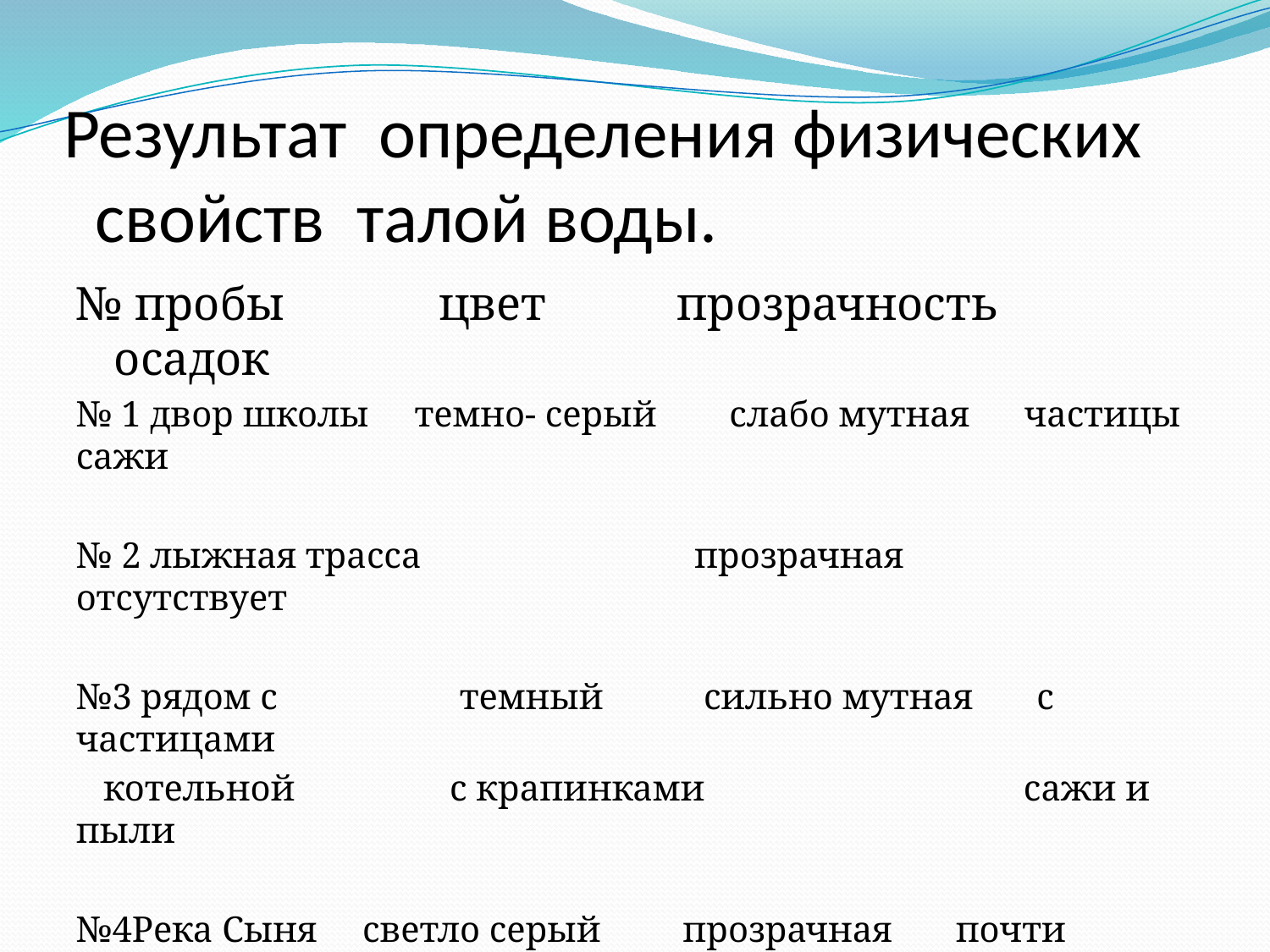

# Результат  определения физических       свойств  талой воды.
№ пробы             цвет           прозрачность      осадок
№ 1 двор школы     темно- серый        слабо мутная      частицы сажи

№ 2 лыжная трасса                              прозрачная                   отсутствует

№3 рядом с                    темный           сильно мутная       с частицами
   котельной                 с крапинками                                   сажи и пыли

№4Река Сыня     светло серый         прозрачная       почти   отсутствует